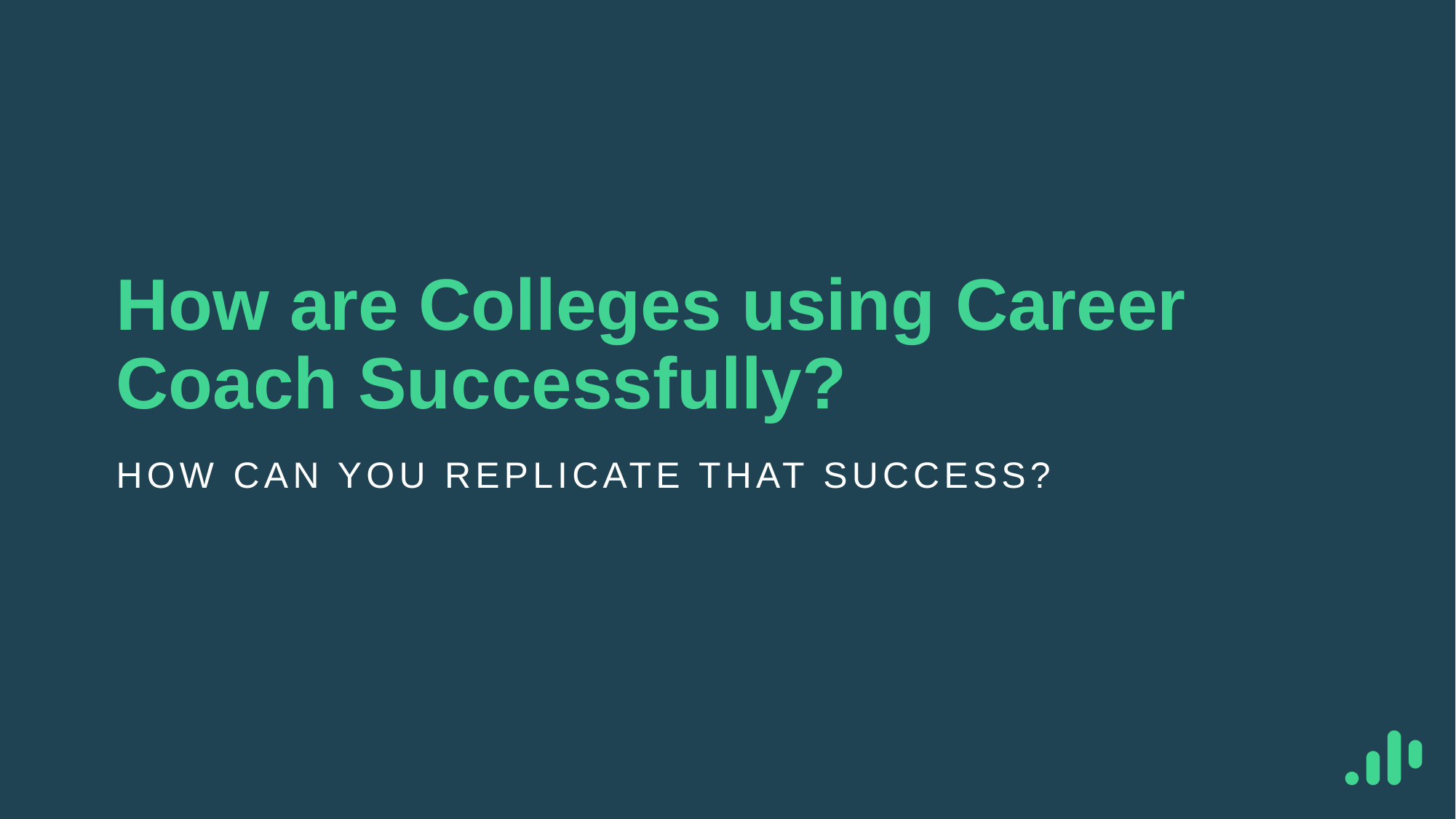

# How are Colleges using Career Coach Successfully?
HOW CAN YOU REPLICATE THAT SUCCESS?